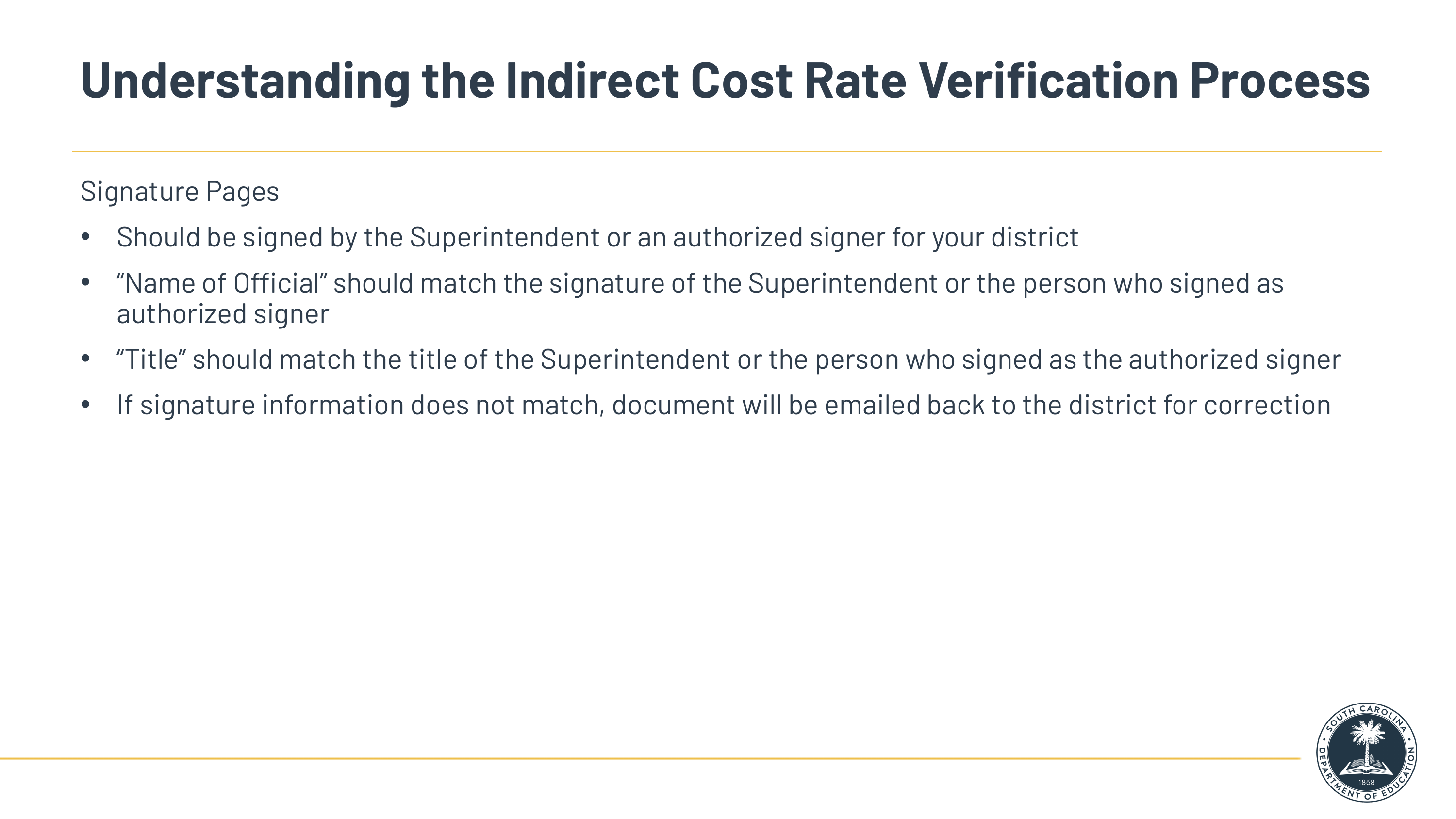

# Understanding the Indirect Cost Rate Verification Process
Signature Pages
Should be signed by the Superintendent or an authorized signer for your district
“Name of Official” should match the signature of the Superintendent or the person who signed as authorized signer
“Title” should match the title of the Superintendent or the person who signed as the authorized signer
If signature information does not match, document will be emailed back to the district for correction